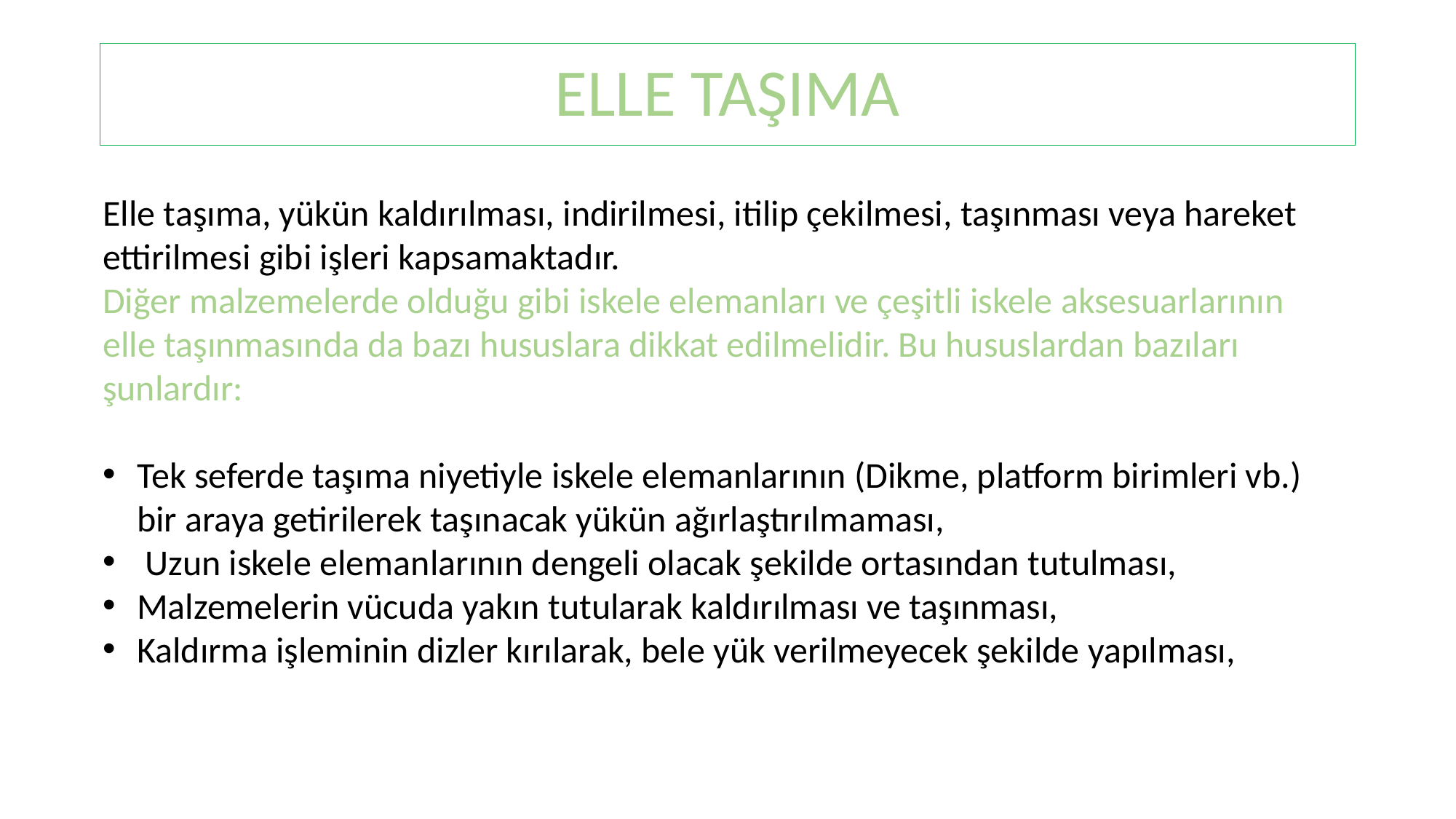

# ELLE TAŞIMA
Elle taşıma, yükün kaldırılması, indirilmesi, itilip çekilmesi, taşınması veya hareket ettirilmesi gibi işleri kapsamaktadır.
Diğer malzemelerde olduğu gibi iskele elemanları ve çeşitli iskele aksesuarlarının elle taşınmasında da bazı hususlara dikkat edilmelidir. Bu hususlardan bazıları şunlardır:

Tek seferde taşıma niyetiyle iskele elemanlarının (Dikme, platform birimleri vb.) bir araya getirilerek taşınacak yükün ağırlaştırılmaması,
 Uzun iskele elemanlarının dengeli olacak şekilde ortasından tutulması,
Malzemelerin vücuda yakın tutularak kaldırılması ve taşınması,
Kaldırma işleminin dizler kırılarak, bele yük verilmeyecek şekilde yapılması,